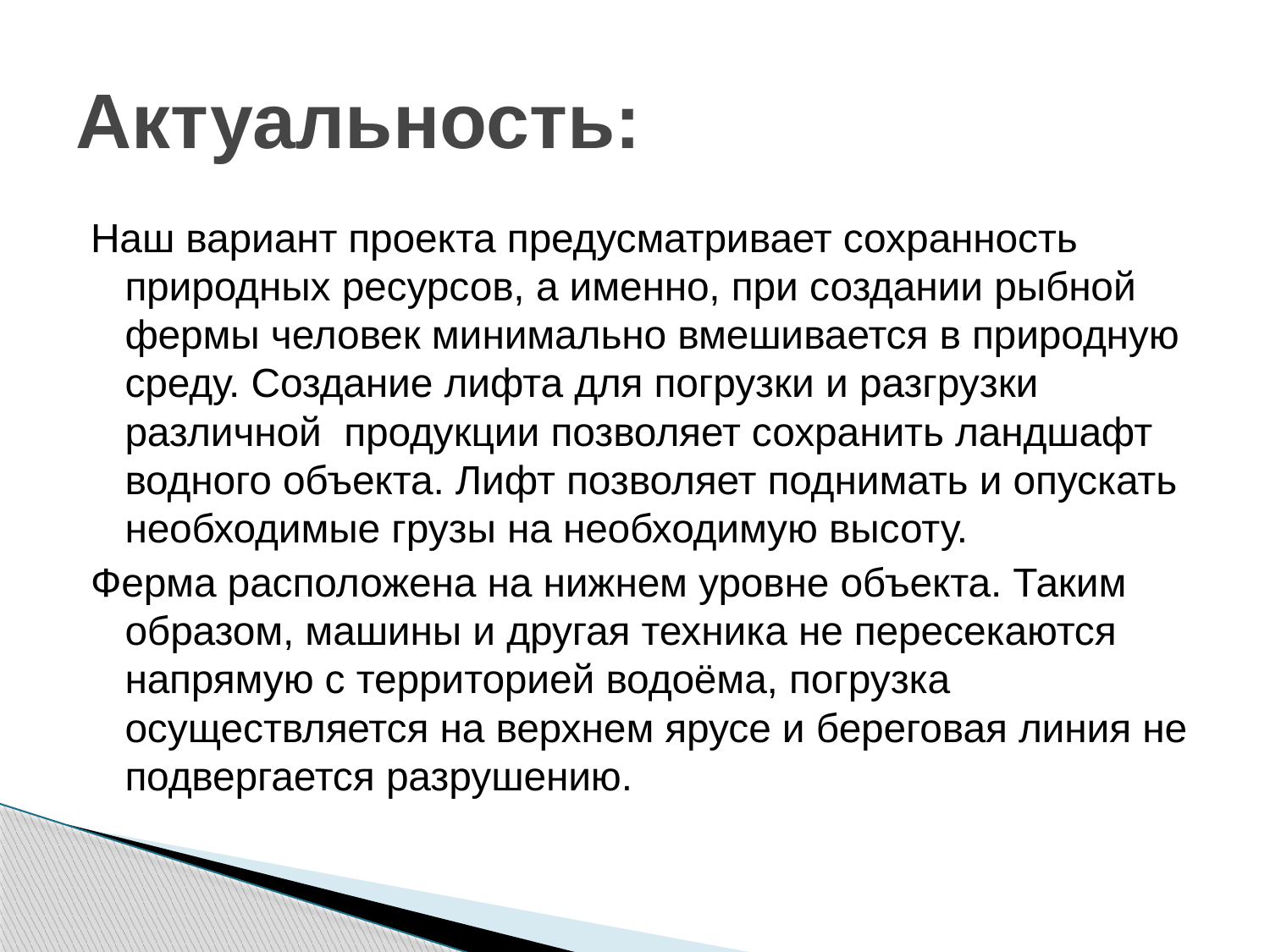

# Актуальность:
Наш вариант проекта предусматривает сохранность природных ресурсов, а именно, при создании рыбной фермы человек минимально вмешивается в природную среду. Создание лифта для погрузки и разгрузки различной  продукции позволяет сохранить ландшафт  водного объекта. Лифт позволяет поднимать и опускать необходимые грузы на необходимую высоту.
Ферма расположена на нижнем уровне объекта. Таким образом, машины и другая техника не пересекаются напрямую с территорией водоёма, погрузка осуществляется на верхнем ярусе и береговая линия не подвергается разрушению.